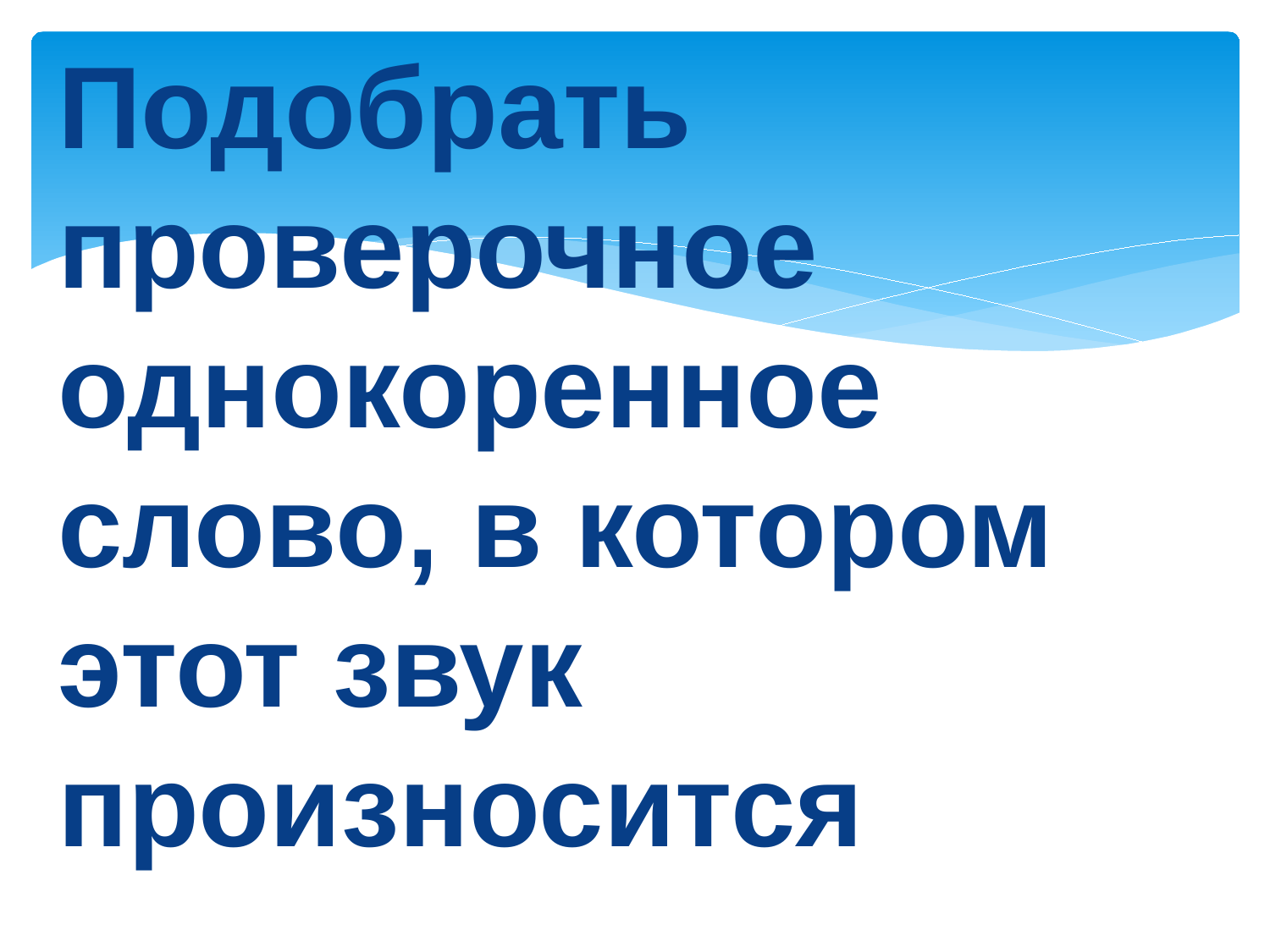

Подобрать проверочное однокоренное слово, в котором этот звук произносится